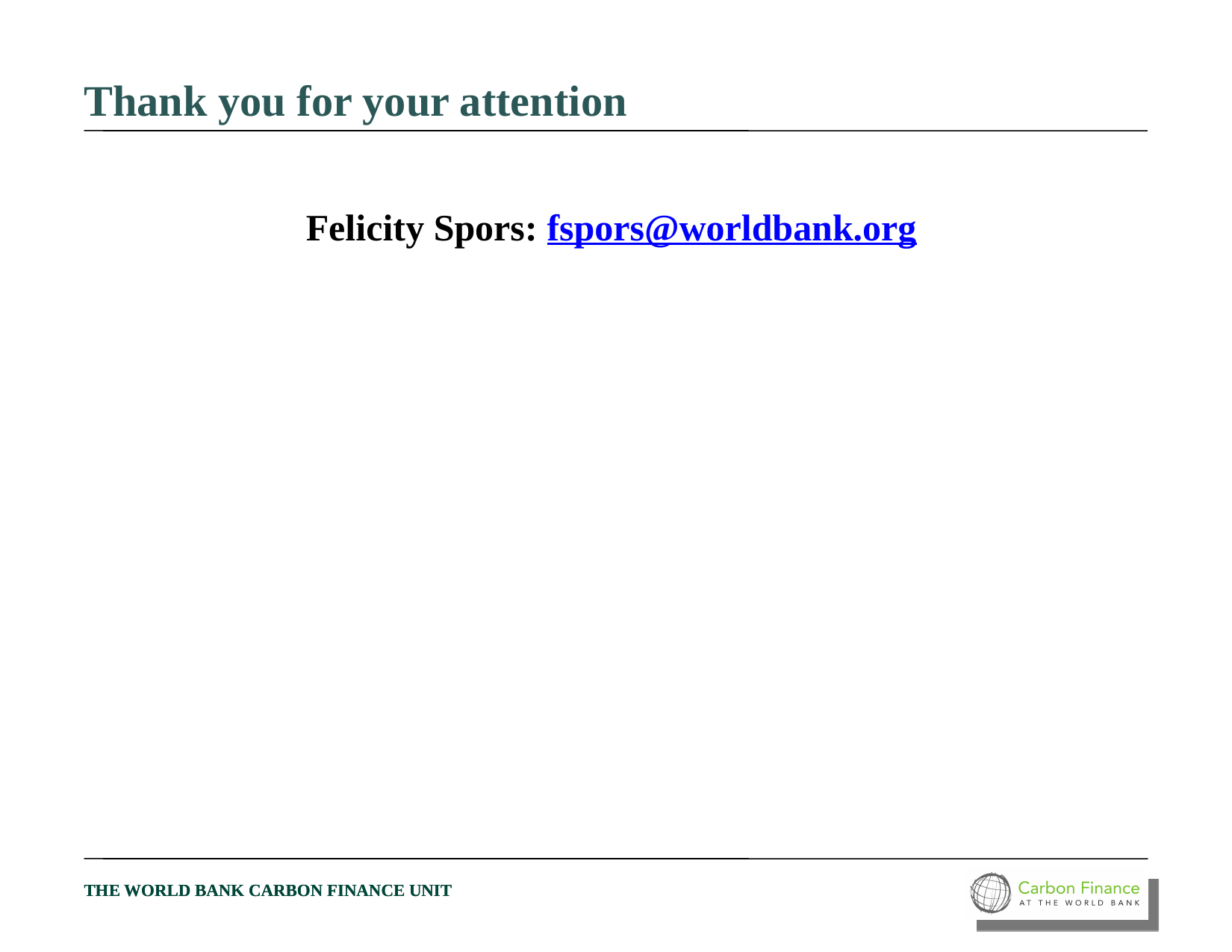

Thank you for your attention

Felicity Spors: fspors@worldbank.org